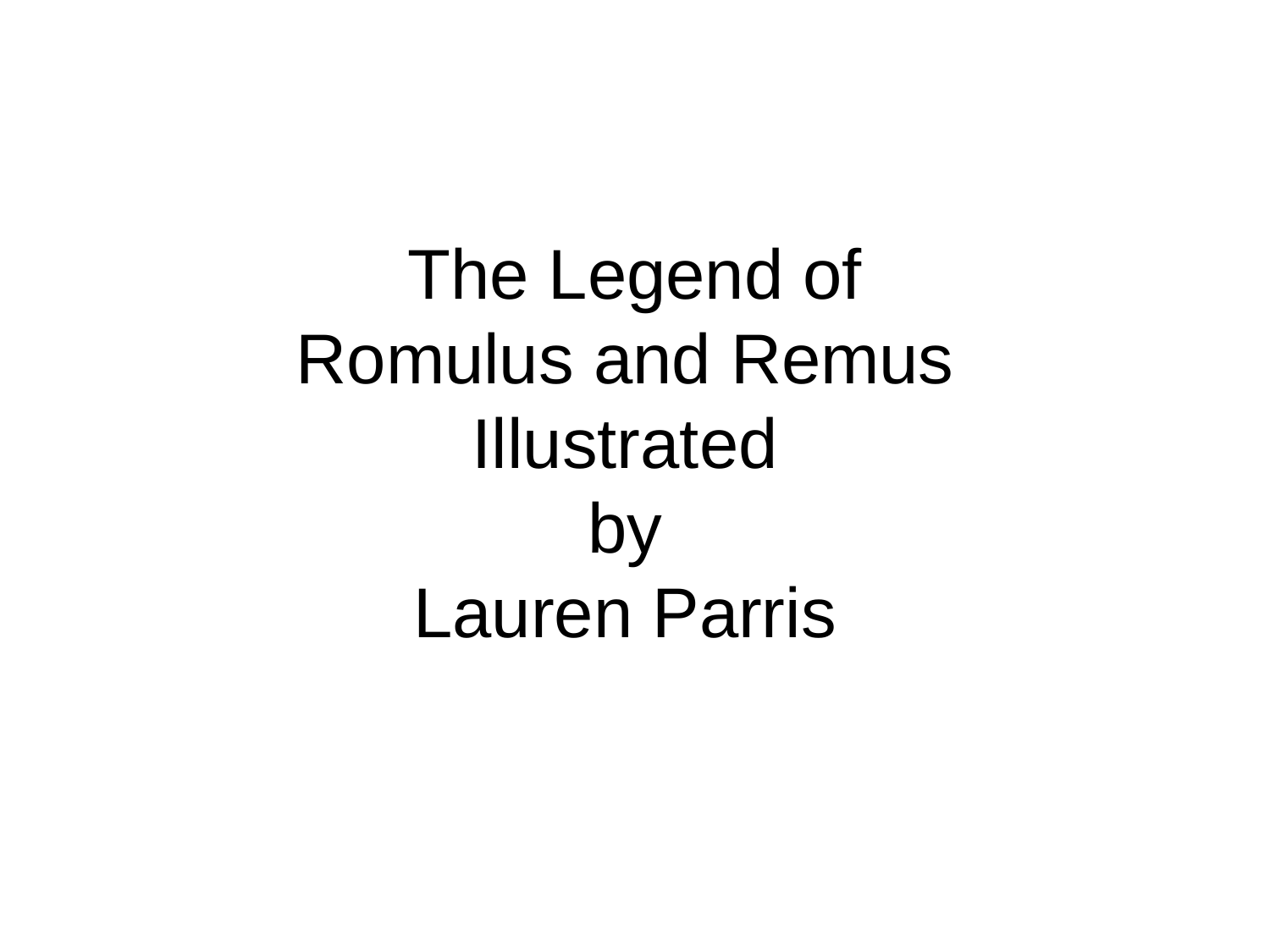

# The Legend of Romulus and Remus Illustrated by Lauren Parris